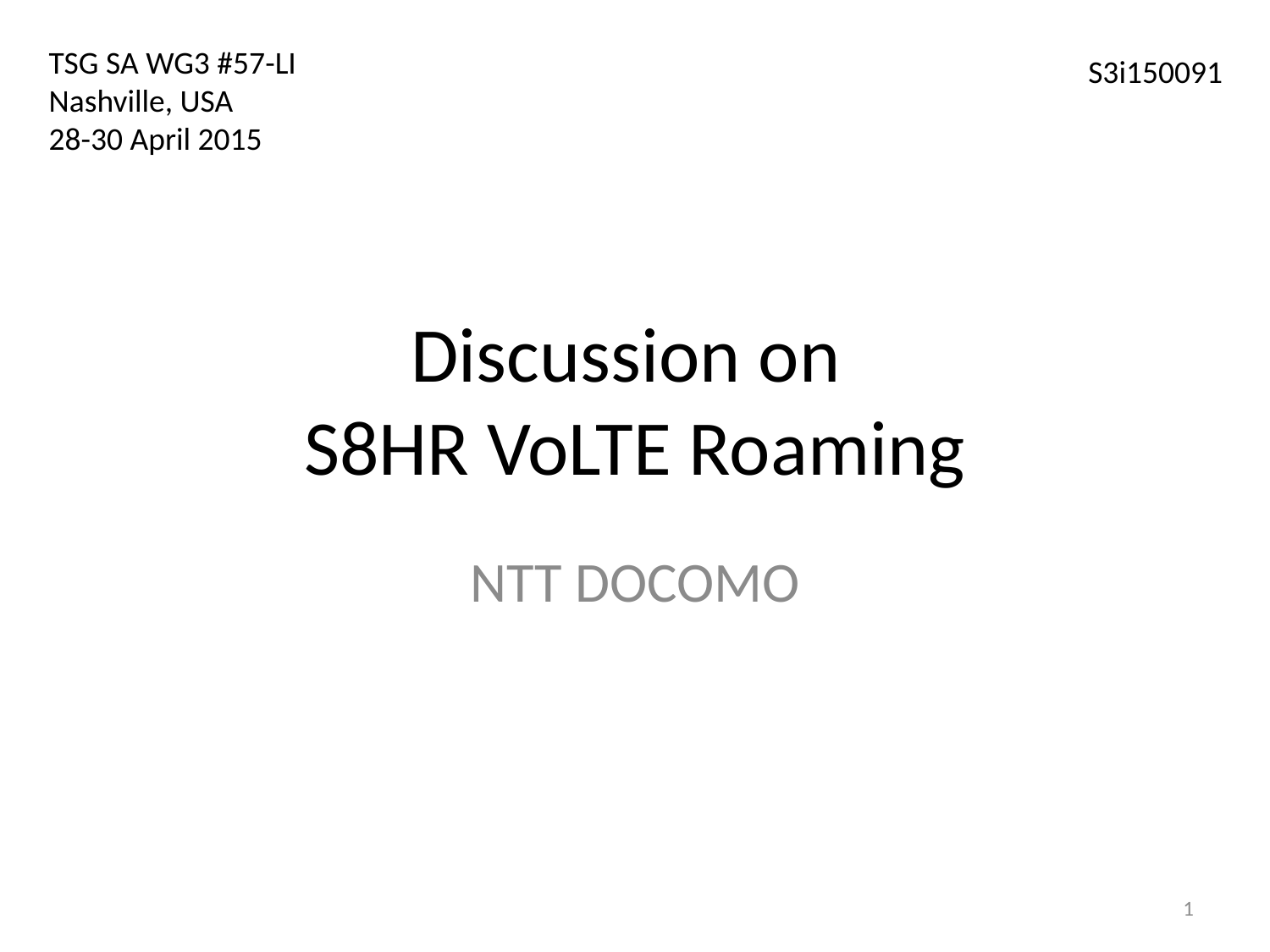

TSG SA WG3 #57-LI
Nashville, USA
28-30 April 2015
S3i150091
# Discussion on S8HR VoLTE Roaming
NTT DOCOMO
1